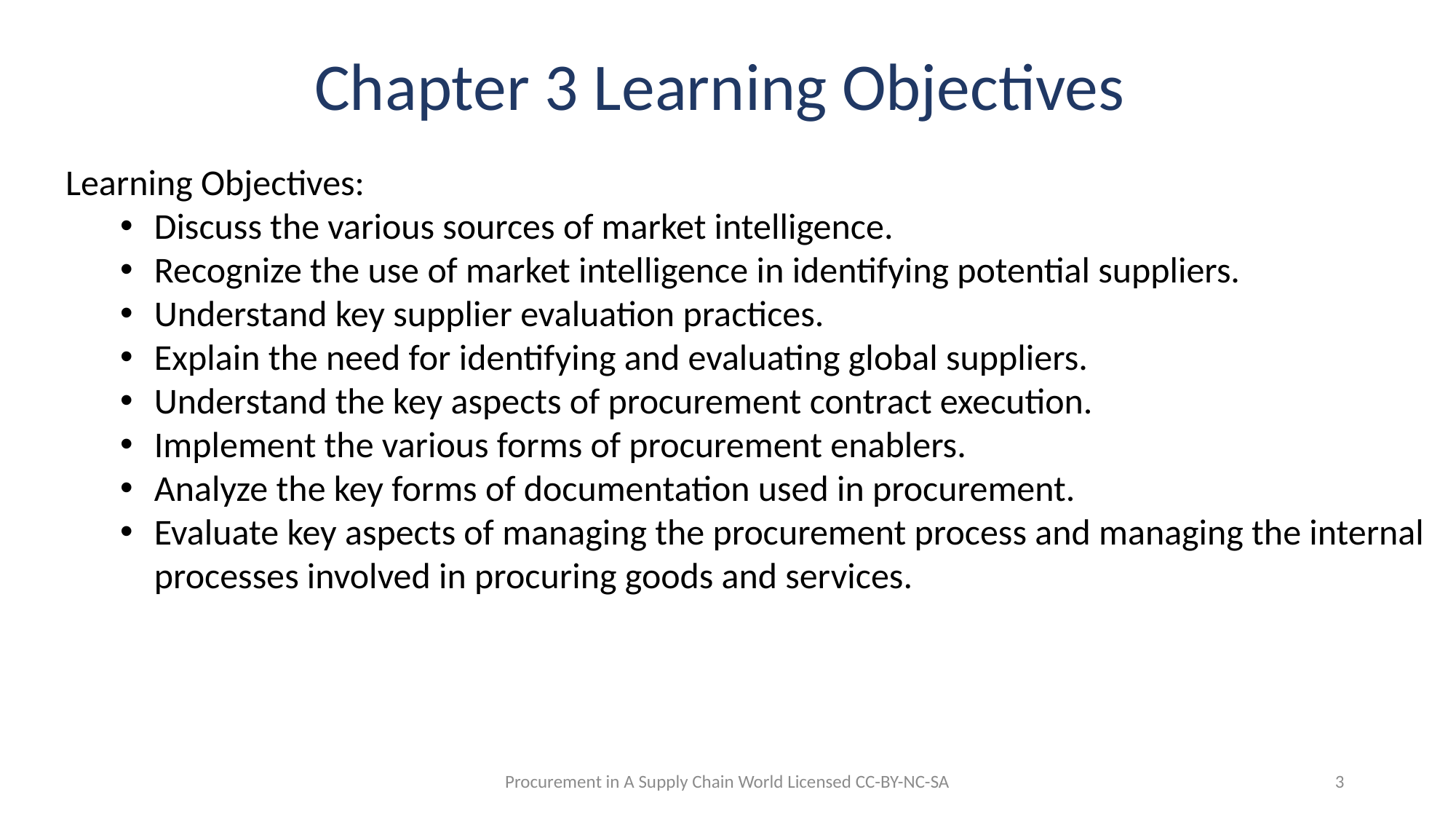

# Chapter 3 Learning Objectives
Learning Objectives:
Discuss the various sources of market intelligence.
Recognize the use of market intelligence in identifying potential suppliers.
Understand key supplier evaluation practices.
Explain the need for identifying and evaluating global suppliers.
Understand the key aspects of procurement contract execution.
Implement the various forms of procurement enablers.
Analyze the key forms of documentation used in procurement.
Evaluate key aspects of managing the procurement process and managing the internal processes involved in procuring goods and services.

Procurement in A Supply Chain World Licensed CC-BY-NC-SA
3